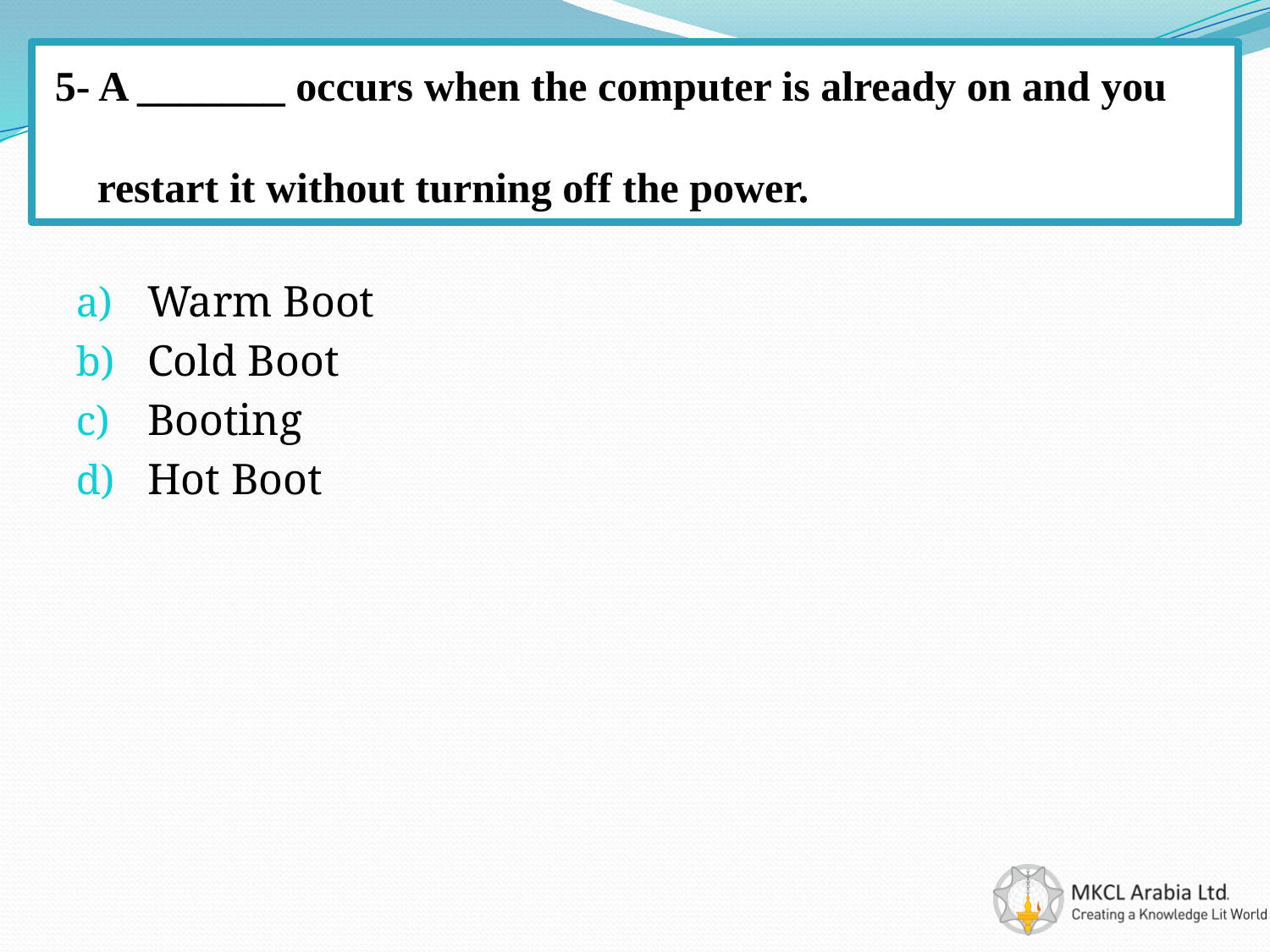

# 5- A _______ occurs when the computer is already on and you restart it without turning off the power.
Warm Boot
Cold Boot
Booting
Hot Boot